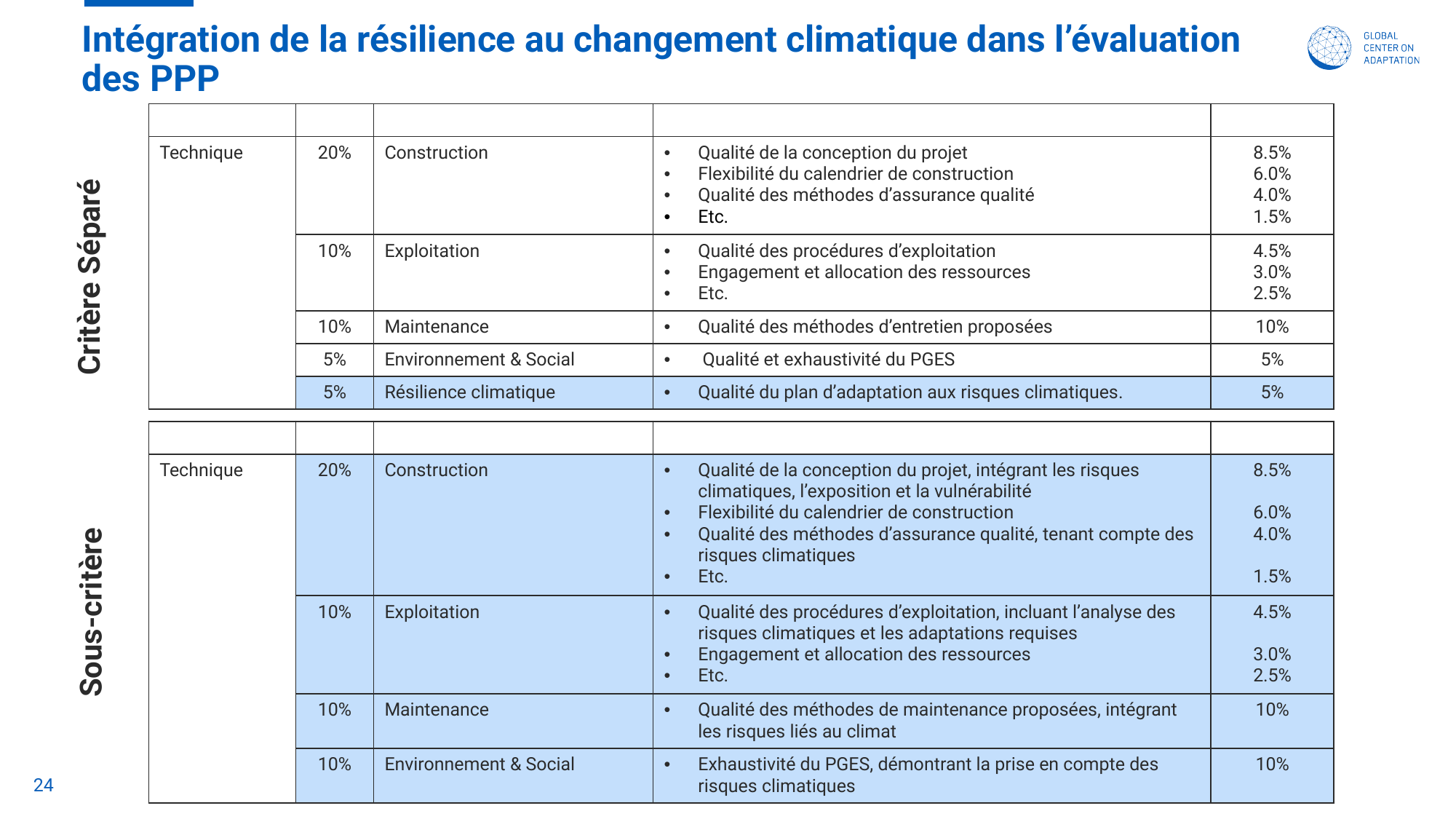

# Intégration de la résilience au changement climatique dans l’évaluation des PPP
| Financial | 50% |  | NPV of payment |  |
| --- | --- | --- | --- | --- |
| Technique | 20% | Construction | Qualité de la conception du projet Flexibilité du calendrier de construction Qualité des méthodes d’assurance qualité Etc. | 8.5% 6.0% 4.0% 1.5% |
|  | 10% | Exploitation | Qualité des procédures d’exploitation Engagement et allocation des ressources Etc. | 4.5% 3.0% 2.5% |
|  | 10% | Maintenance | Qualité des méthodes d’entretien proposées | 10% |
|  | 5% | Environnement & Social | Qualité et exhaustivité du PGES | 5% |
|  | 5% | Résilience climatique | Qualité du plan d’adaptation aux risques climatiques. | 5% |
Critère Séparé
| Financial | 50% |  | NPV of payment |  |
| --- | --- | --- | --- | --- |
| Technique | 20% | Construction | Qualité de la conception du projet, intégrant les risques climatiques, l’exposition et la vulnérabilité Flexibilité du calendrier de construction Qualité des méthodes d’assurance qualité, tenant compte des risques climatiques Etc. | 8.5% 6.0% 4.0% 1.5% |
|  | 10% | Exploitation | Qualité des procédures d’exploitation, incluant l’analyse des risques climatiques et les adaptations requises Engagement et allocation des ressources Etc. | 4.5% 3.0% 2.5% |
|  | 10% | Maintenance | Qualité des méthodes de maintenance proposées, intégrant les risques liés au climat | 10% |
|  | 10% | Environnement & Social | Exhaustivité du PGES, démontrant la prise en compte des risques climatiques | 10% |
Sous-critère